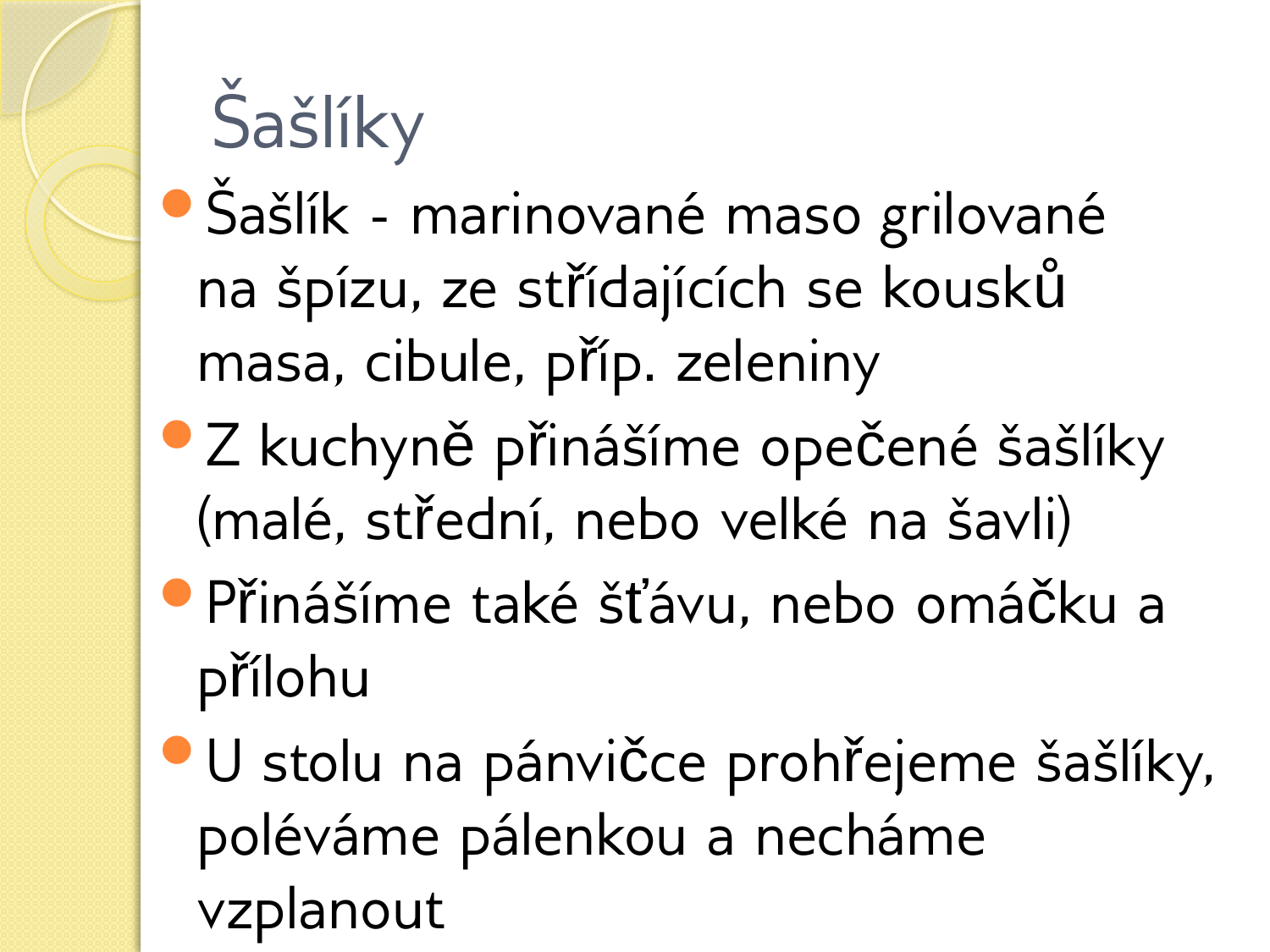

# Šašlíky
Šašlík - marinované maso grilované     na špízu, ze střídajících se kousků masa, cibule, příp. zeleniny
Z kuchyně přinášíme opečené šašlíky (malé, střední, nebo velké na šavli)
Přinášíme také šťávu, nebo omáčku a přílohu
U stolu na pánvičce prohřejeme šašlíky, poléváme pálenkou a necháme vzplanout